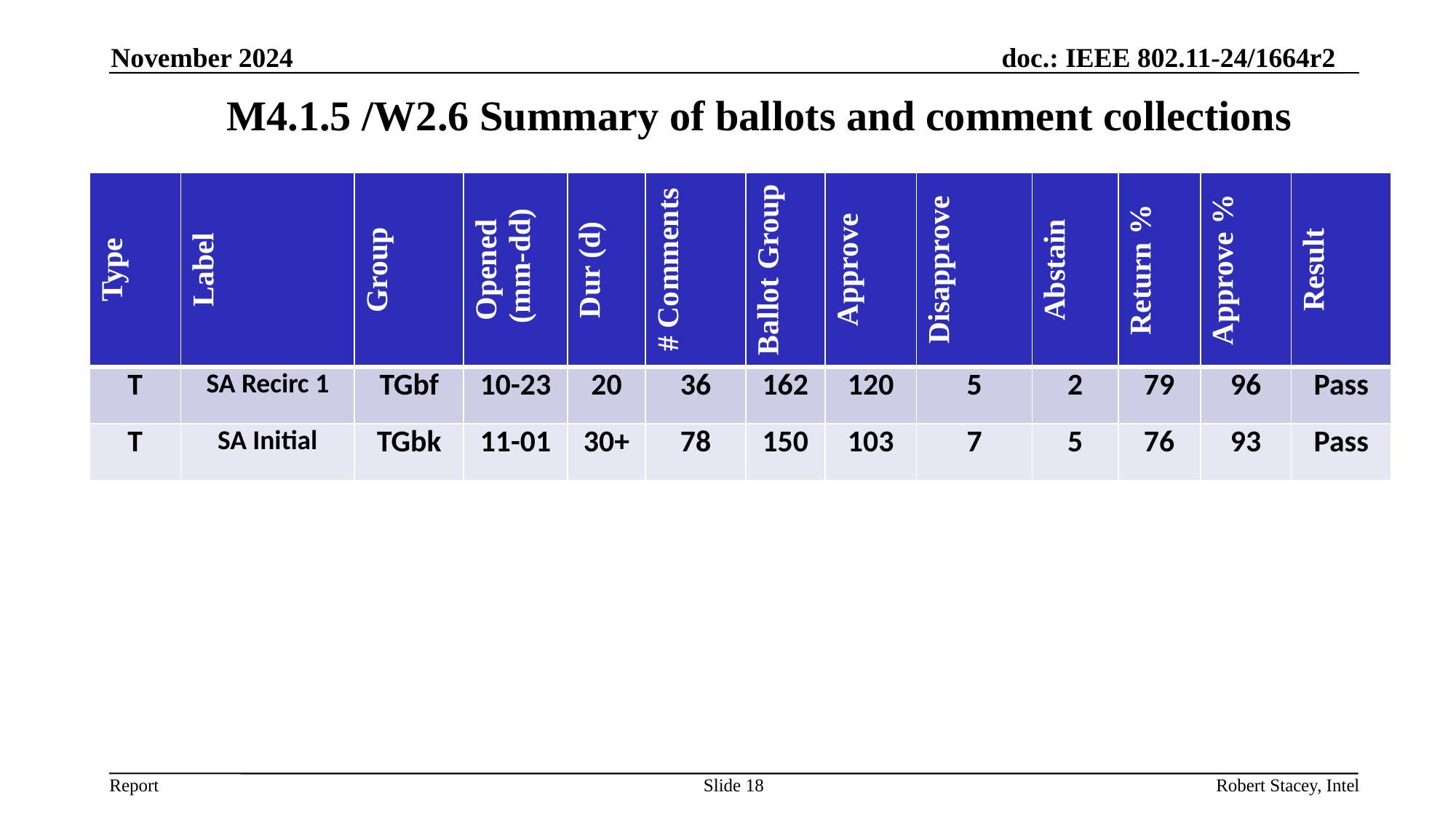

November 2024
# M4.1.5 /W2.6 Summary of ballots and comment collections
| Type | Label | Group | Opened (mm-dd) | Dur (d) | # Comments | Ballot Group | Approve | Disapprove | Abstain | Return % | Approve % | Result |
| --- | --- | --- | --- | --- | --- | --- | --- | --- | --- | --- | --- | --- |
| T | SA Recirc 1 | TGbf | 10-23 | 20 | 36 | 162 | 120 | 5 | 2 | 79 | 96 | Pass |
| T | SA Initial | TGbk | 11-01 | 30+ | 78 | 150 | 103 | 7 | 5 | 76 | 93 | Pass |
Slide 18
Robert Stacey, Intel